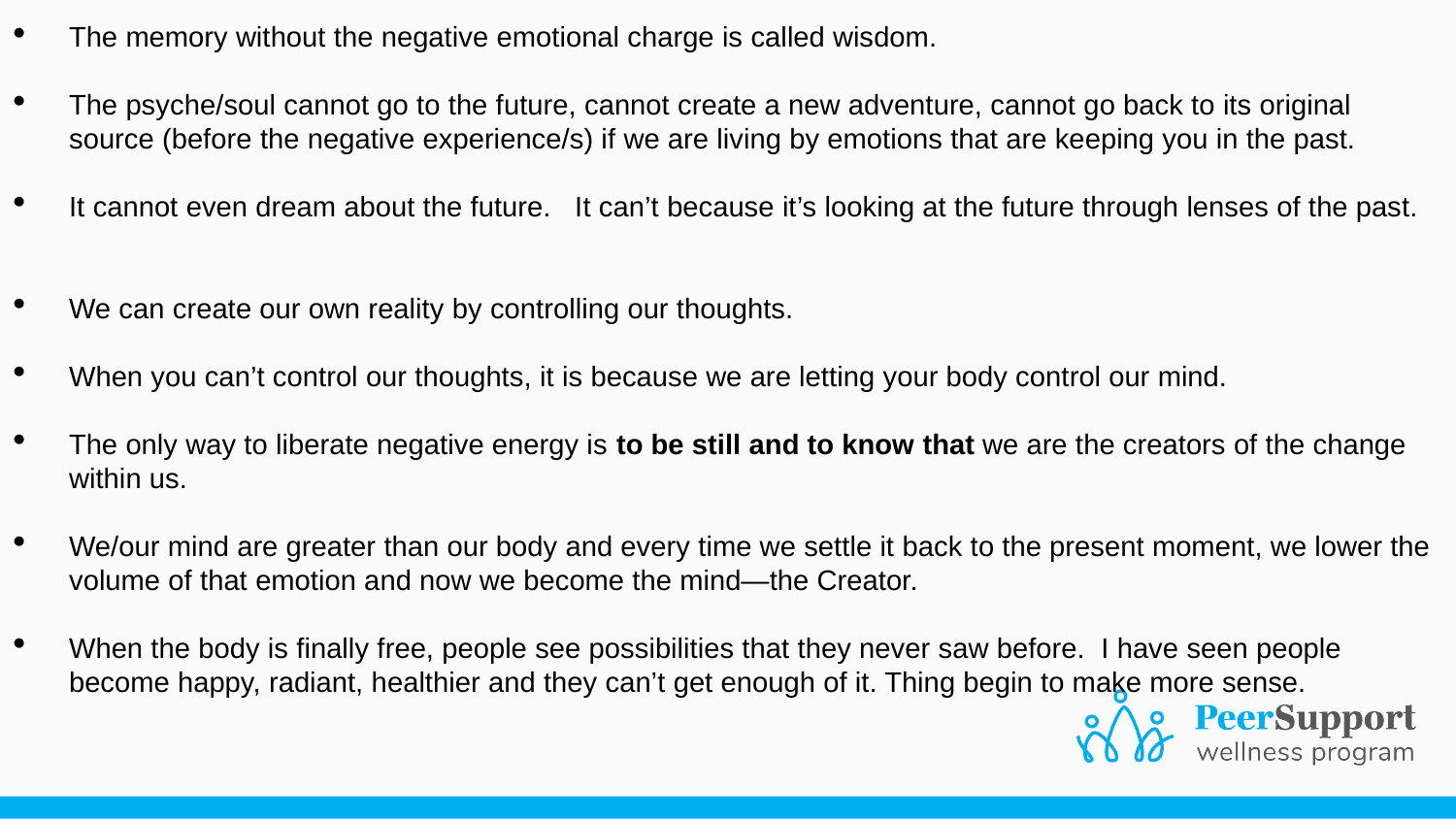

The memory without the negative emotional charge is called wisdom.
The psyche/soul cannot go to the future, cannot create a new adventure, cannot go back to its original source (before the negative experience/s) if we are living by emotions that are keeping you in the past.
It cannot even dream about the future.   It can’t because it’s looking at the future through lenses of the past.
We can create our own reality by controlling our thoughts.
When you can’t control our thoughts, it is because we are letting your body control our mind.
The only way to liberate negative energy is to be still and to know that we are the creators of the change within us.
We/our mind are greater than our body and every time we settle it back to the present moment, we lower the volume of that emotion and now we become the mind—the Creator.
When the body is finally free, people see possibilities that they never saw before.  I have seen people become happy, radiant, healthier and they can’t get enough of it. Thing begin to make more sense.